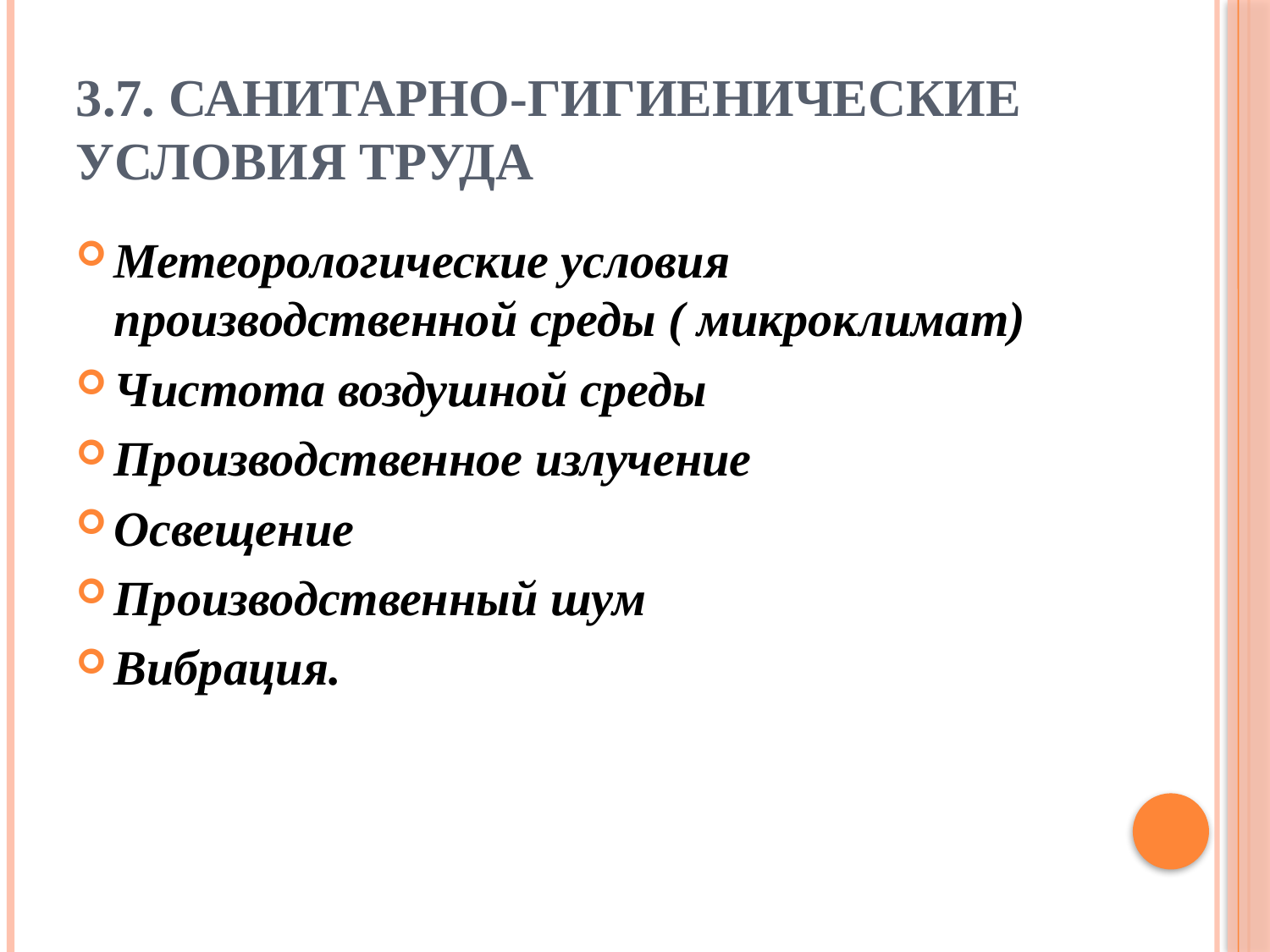

# 3.7. Санитарно-гигиенические условия труда
Метеорологические условия производственной среды ( микроклимат)
Чистота воздушной среды
Производственное излучение
Освещение
Производственный шум
Вибрация.